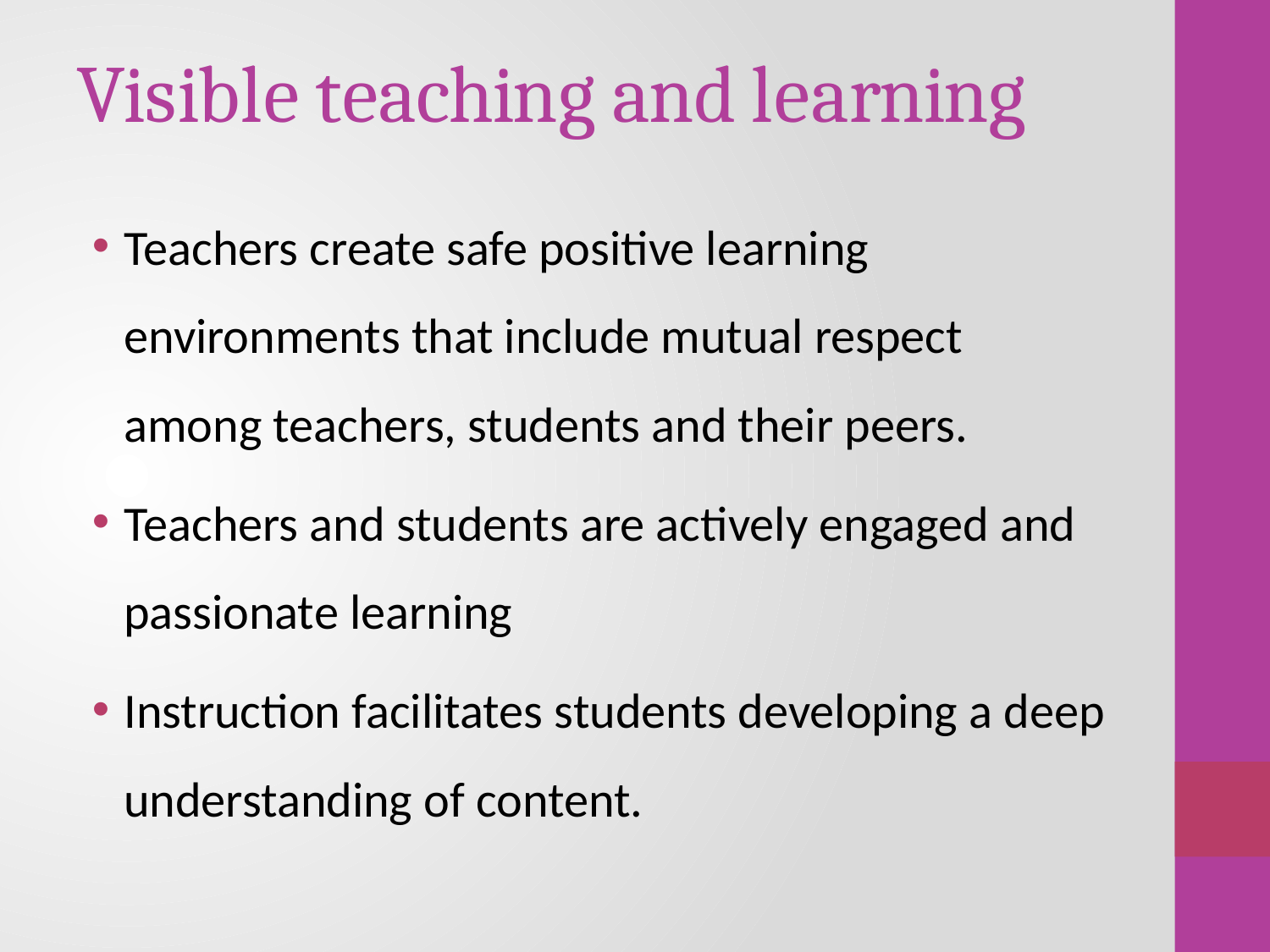

# Visible teaching and learning
Teachers create safe positive learning environments that include mutual respect among teachers, students and their peers.
Teachers and students are actively engaged and passionate learning
Instruction facilitates students developing a deep understanding of content.